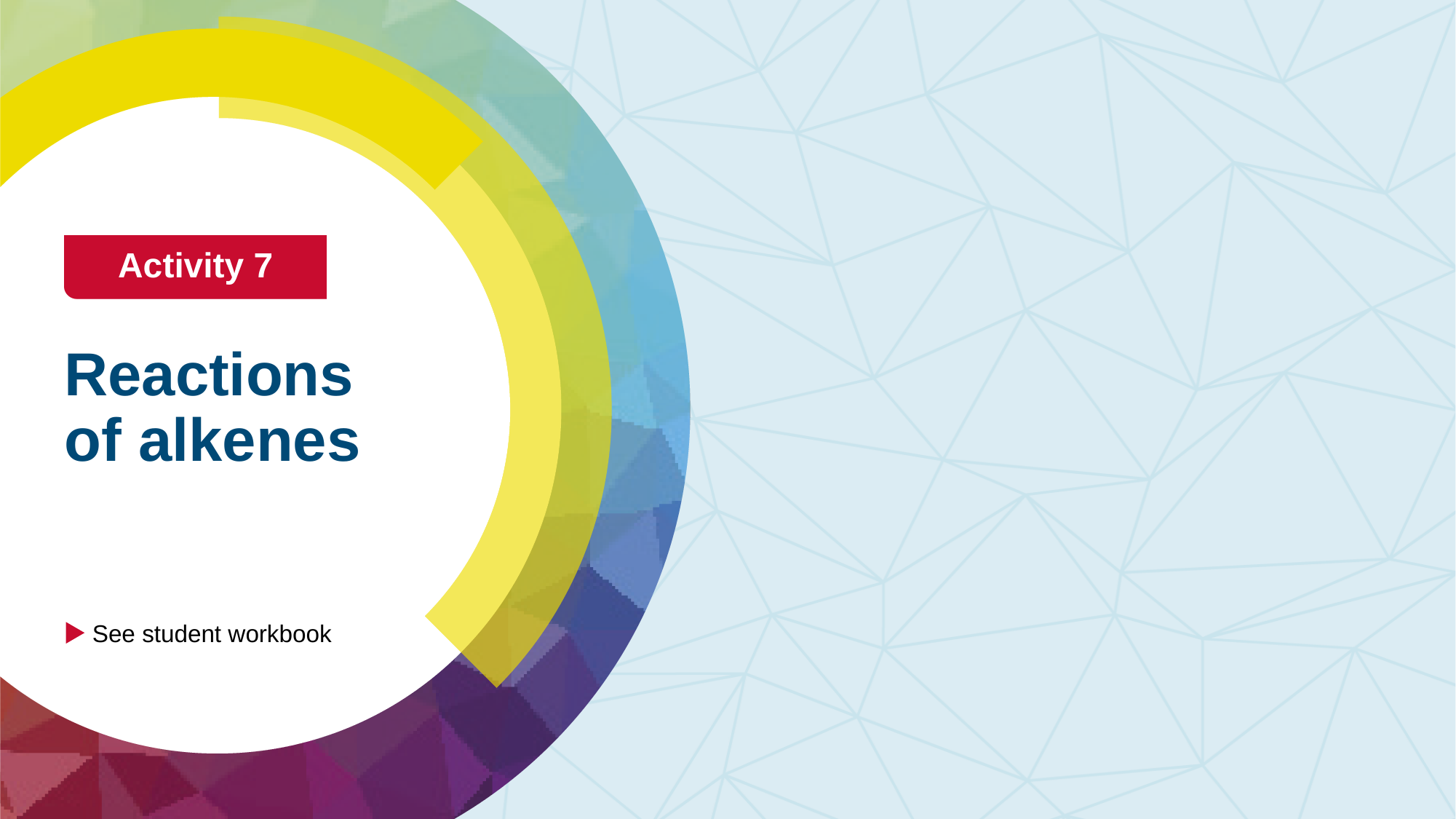

Activity 7
# Reactions of alkenes
See student workbook